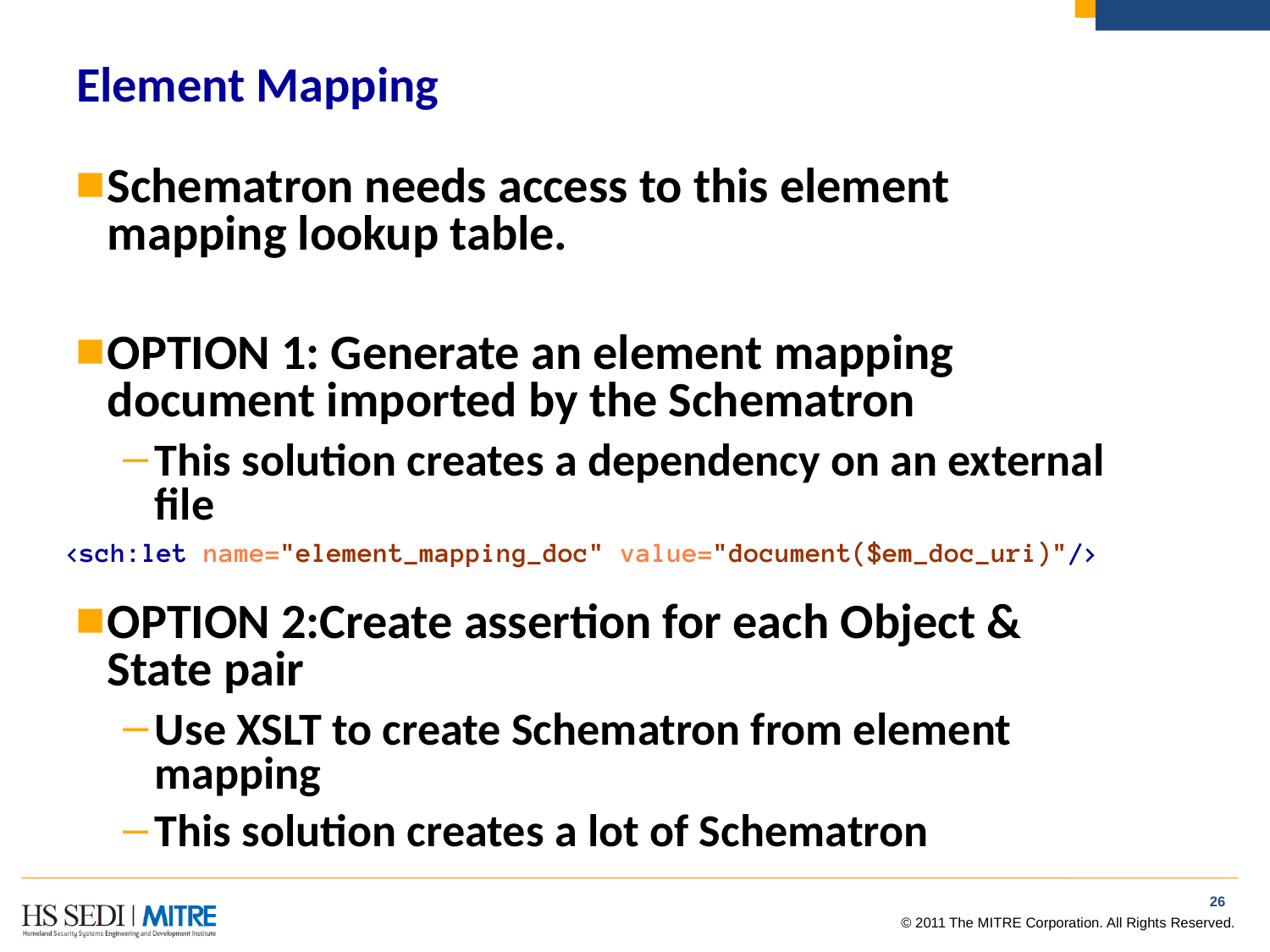

# Element Mapping
Schematron needs access to this element mapping lookup table.

OPTION 1: Generate an element mapping document imported by the Schematron
This solution creates a dependency on an external file

OPTION 2:Create assertion for each Object & State pair
Use XSLT to create Schematron from element mapping
This solution creates a lot of Schematron
<sch:let name="element_mapping_doc" value="document($em_doc_uri)"/>
26